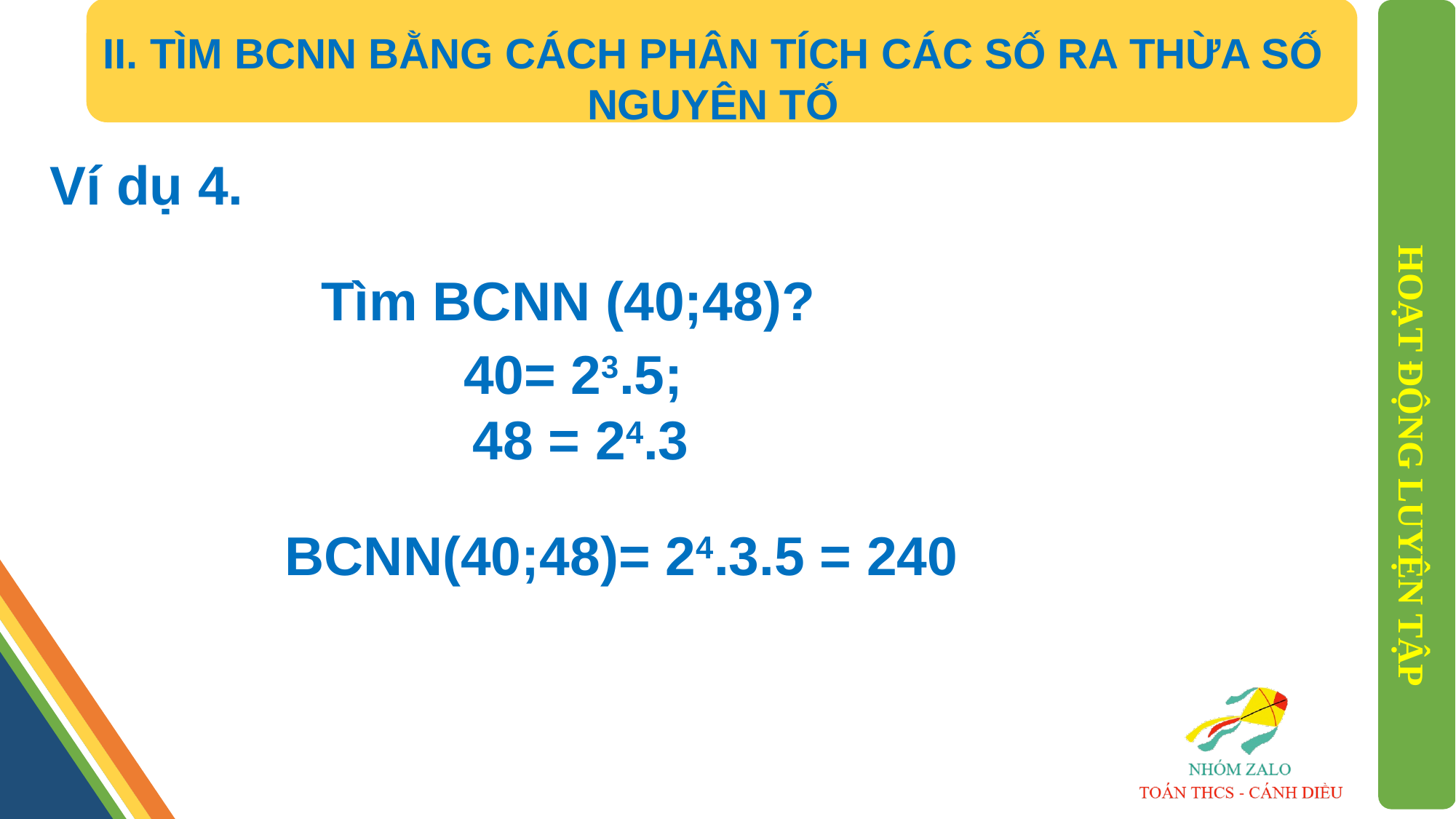

II. TÌM BCNN BẰNG CÁCH PHÂN TÍCH CÁC SỐ RA THỪA SỐ NGUYÊN TỐ
Ví dụ 4.

Tìm BCNN (40;48)?

40= 23.5;
48 = 24.3

HOẠT ĐỘNG LUYỆN TẬP
BCNN(40;48)= 24.3.5 = 240